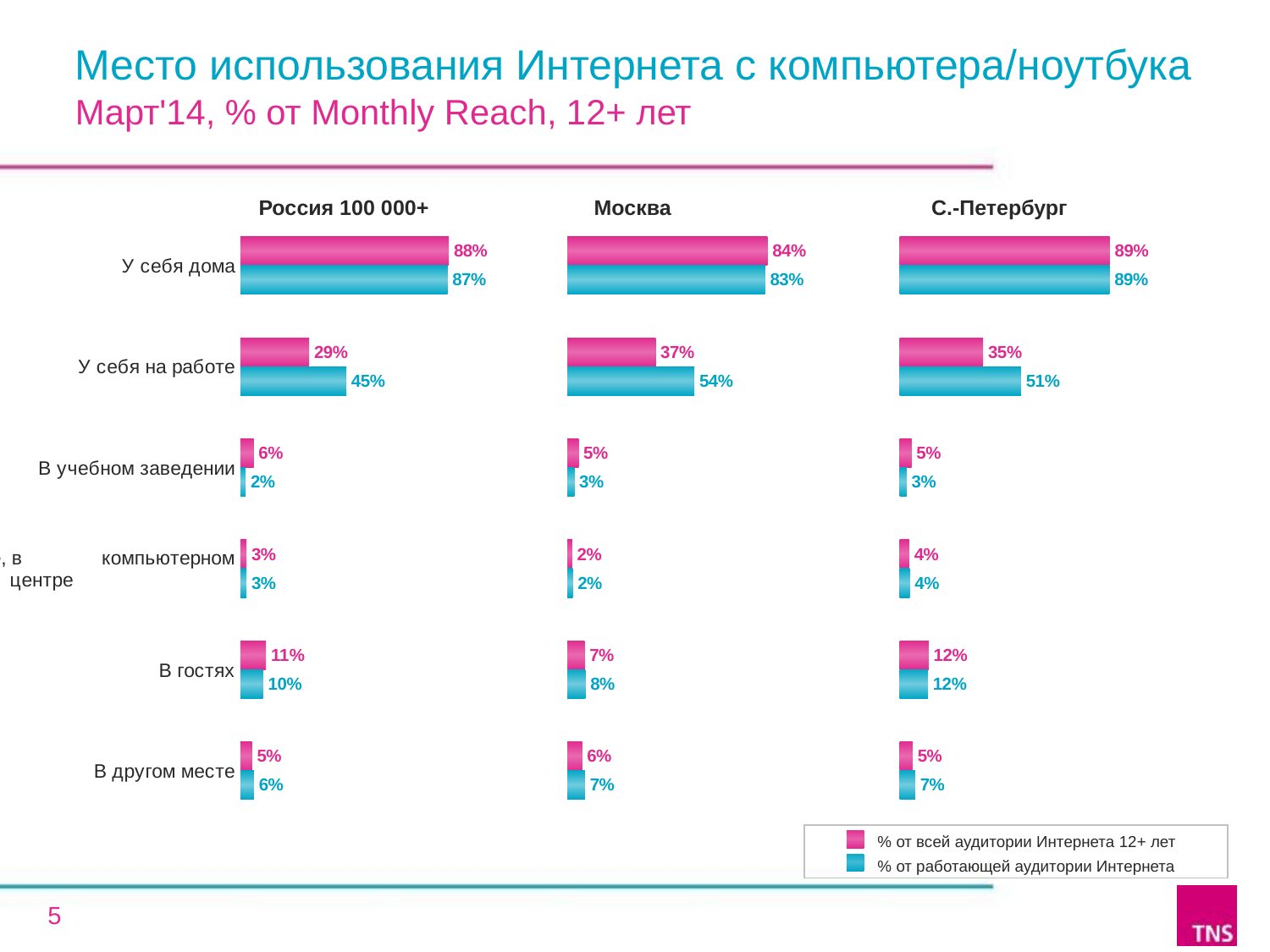

Место использования Интернета с компьютера/ноутбука
Март'14, % от Monthly Reach, 12+ лет
Россия 100 000+
Москва
С.-Петербург

### Chart

| Category | % от всей аудитории Интернета 12+ | % от работающей аудитории Интернета |
|---|---|---|
| У себя дома | 88.0 | 87.4 |
| У себя на работе | 29.0 | 44.7 |
| В учебном заведении | 5.6 | 2.2 |
| В интернет-кафе, в               компьютерном центре | 2.6 | 2.6 |
| В гостях | 10.8 | 9.6 |
| В другом месте | 4.9 | 5.7 |

### Chart

| Category | % от всей аудитории Интернета 12+ | % от работающей аудитории Интернета |
|---|---|---|
| У себя дома | 84.4 | 83.4 |
| У себя на работе | 37.2 | 53.6 |
| В учебном заведении | 4.7 | 2.9 |
| В интернет-кафе,            в компьютерном центре | 2.0 | 2.2 |
| В гостях | 7.2 | 7.6 |
| В другом      месте | 6.2 | 7.4 |

### Chart

| Category | % от всей аудитории Интернета 12+ | % от работающей аудитории Интернета |
|---|---|---|
| У себя дома | 88.6 | 88.5 |
| У себя на       работе | 35.2 | 51.2 |
| В учебном заведении | 5.0 | 2.9 |
| В интернет-       кафе,  в компьютерном центре | 4.0 | 4.2 |
| В гостях | 12.2 | 11.9 |
| В другом      месте | 5.4 | 6.5 |
% от всей аудитории Интернета 12+ лет

% от работающей аудитории Интернета

5